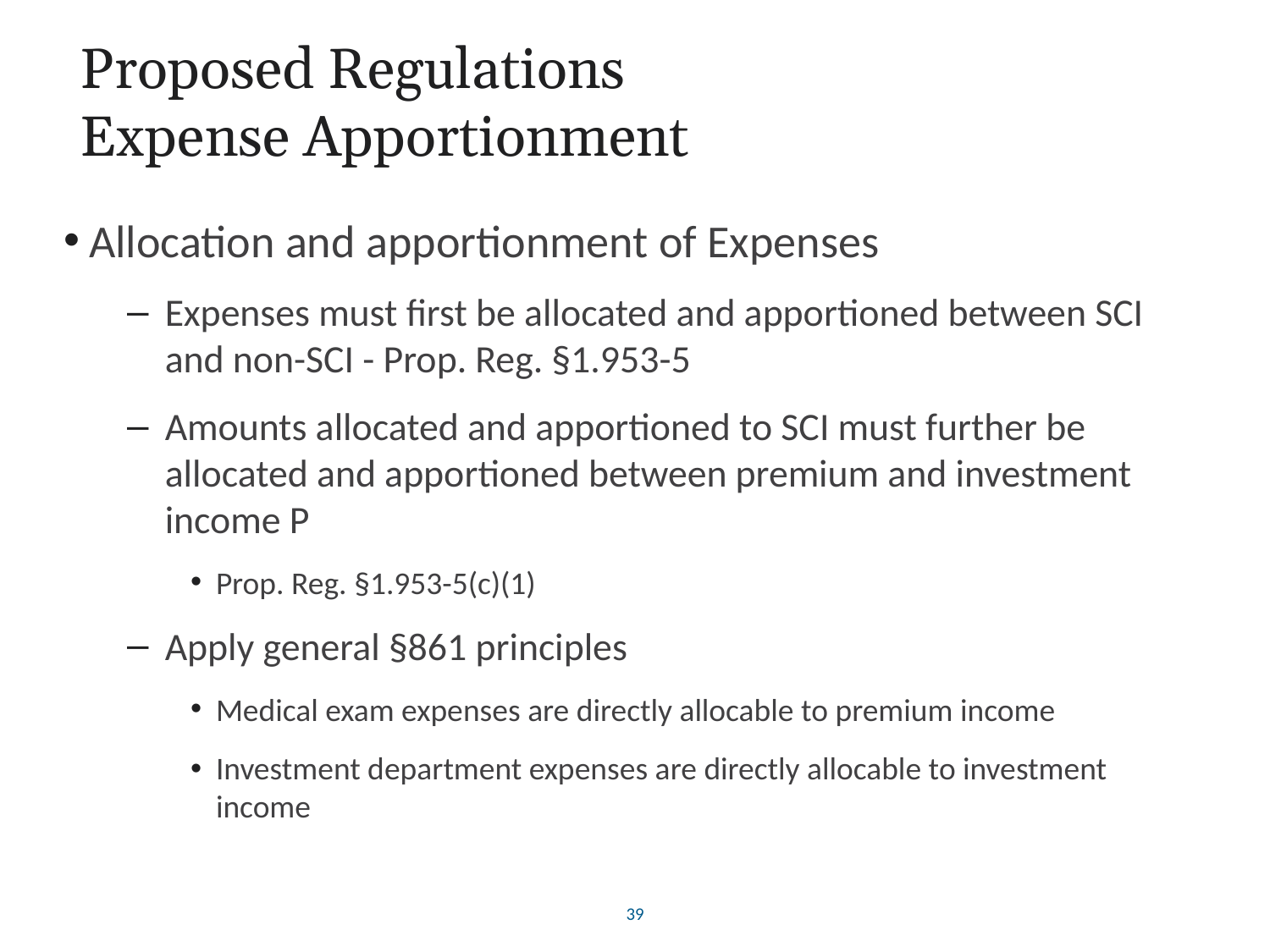

# Proposed Regulations Expense Apportionment
Allocation and apportionment of Expenses
Expenses must first be allocated and apportioned between SCI and non-SCI - Prop. Reg. §1.953-5
Amounts allocated and apportioned to SCI must further be allocated and apportioned between premium and investment income P
Prop. Reg. §1.953-5(c)(1)
Apply general §861 principles
Medical exam expenses are directly allocable to premium income
Investment department expenses are directly allocable to investment income

39